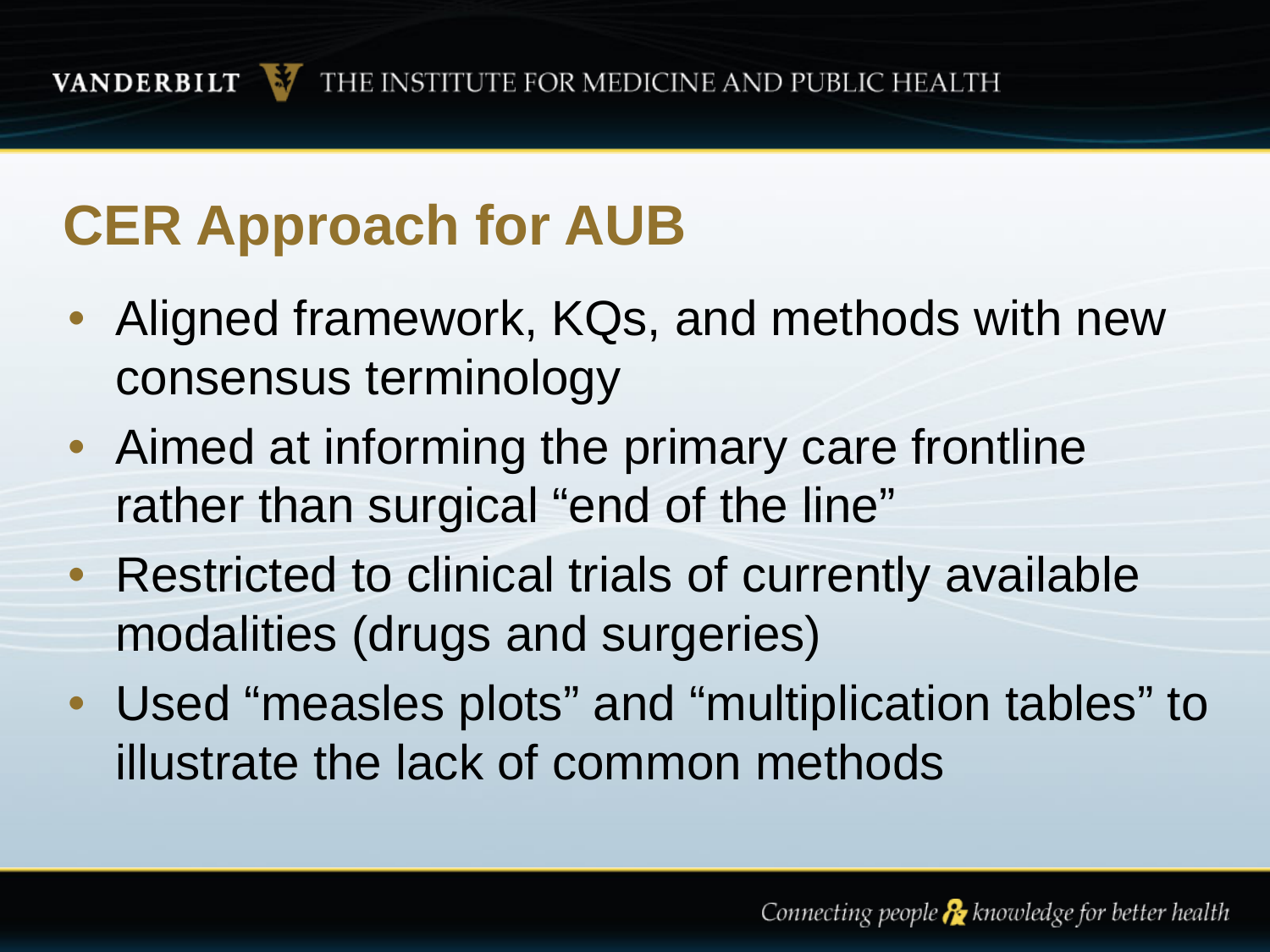

# CER Approach for AUB
Aligned framework, KQs, and methods with new consensus terminology
Aimed at informing the primary care frontline rather than surgical “end of the line”
Restricted to clinical trials of currently available modalities (drugs and surgeries)
Used “measles plots” and “multiplication tables” to illustrate the lack of common methods